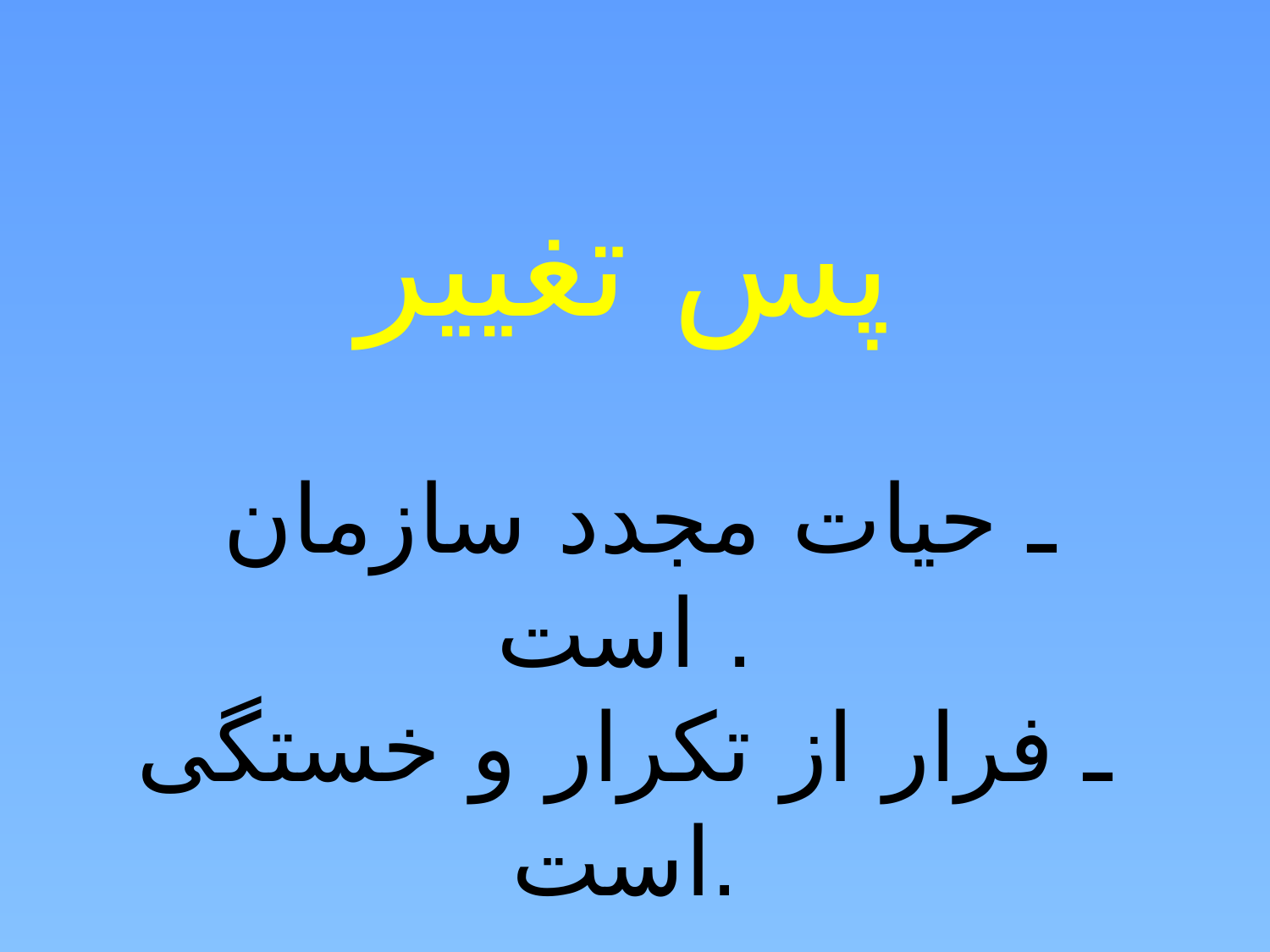

پس تغییر

 ـ حیات مجدد سازمان است .
ـ فرار از تکرار و خستگی است.